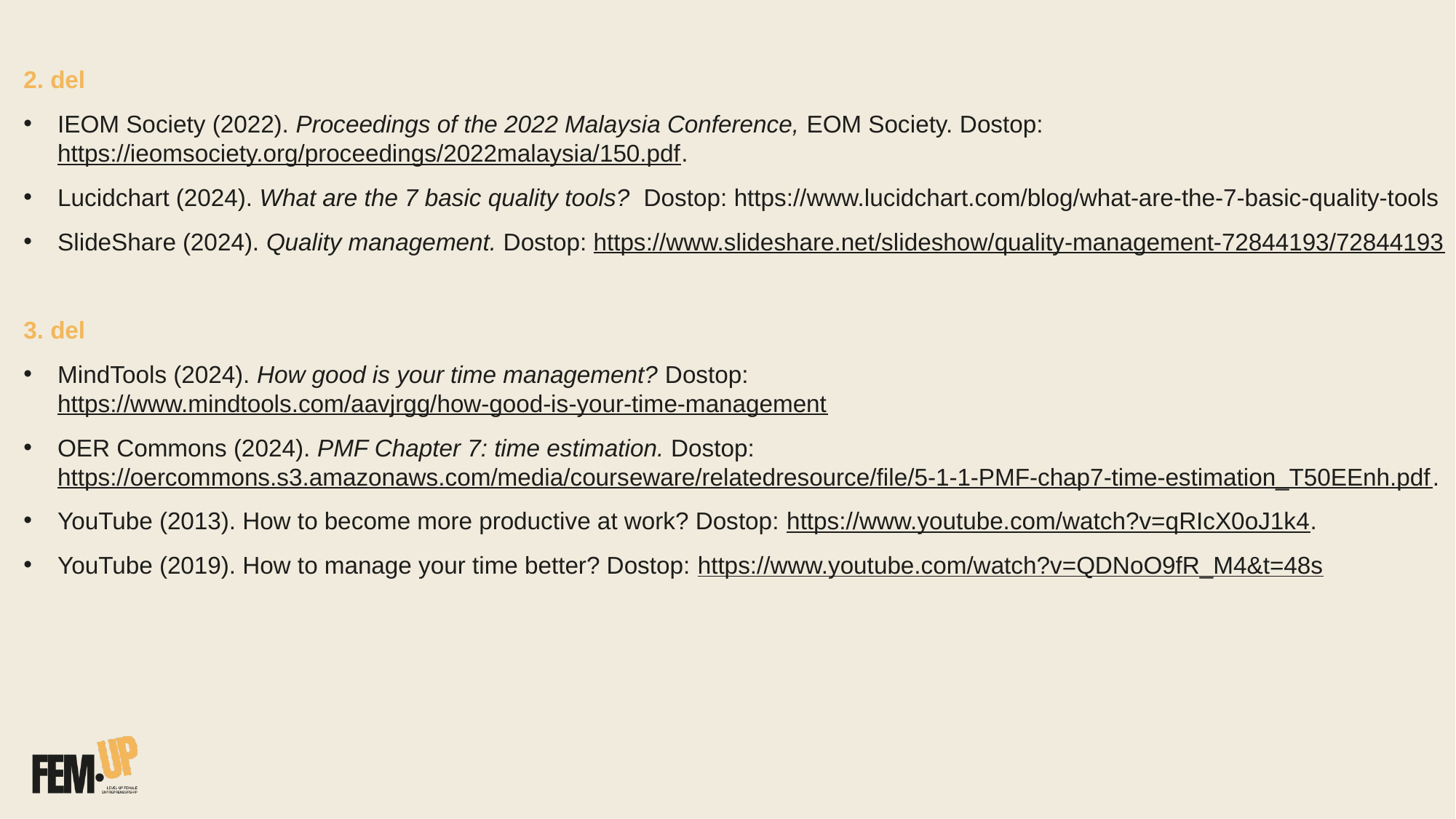

2. del
IEOM Society (2022). Proceedings of the 2022 Malaysia Conference, EOM Society. Dostop: https://ieomsociety.org/proceedings/2022malaysia/150.pdf.
Lucidchart (2024). What are the 7 basic quality tools?  Dostop: https://www.lucidchart.com/blog/what-are-the-7-basic-quality-tools
SlideShare (2024). Quality management. Dostop: https://www.slideshare.net/slideshow/quality-management-72844193/72844193

3. del
MindTools (2024). How good is your time management? Dostop: https://www.mindtools.com/aavjrgg/how-good-is-your-time-management
OER Commons (2024). PMF Chapter 7: time estimation. Dostop: https://oercommons.s3.amazonaws.com/media/courseware/relatedresource/file/5-1-1-PMF-chap7-time-estimation_T50EEnh.pdf.
YouTube (2013). How to become more productive at work? Dostop: https://www.youtube.com/watch?v=qRIcX0oJ1k4.
YouTube (2019). How to manage your time better? Dostop: https://www.youtube.com/watch?v=QDNoO9fR_M4&t=48s